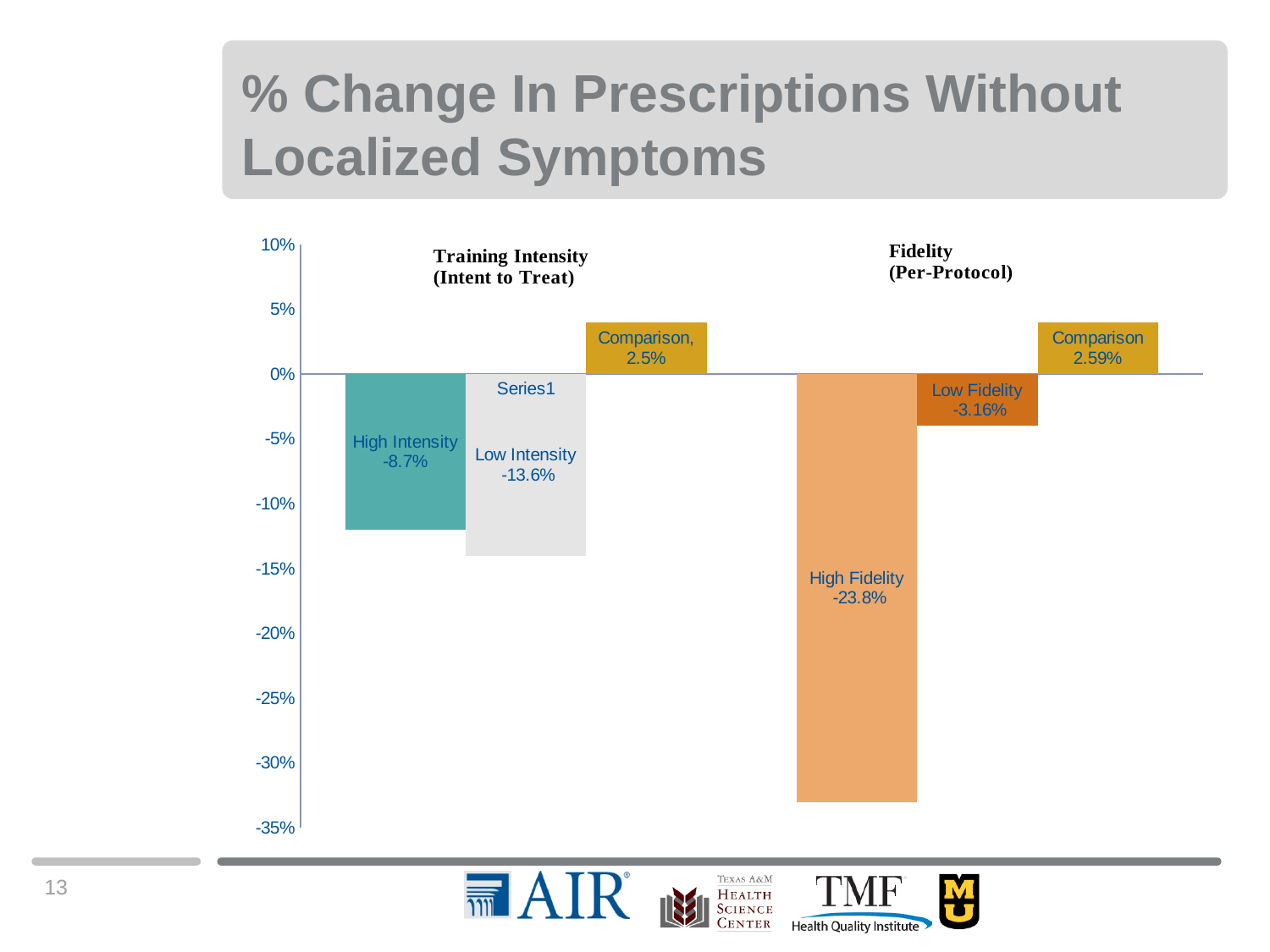

# % Change In Prescriptions Without Localized Symptoms

### Chart

| Category | High | Low | Comparison |
|---|---|---|---|
|  | -0.12000000000000002 | -0.14 | 0.04000000000000006 |
|  | -0.33000000000000057 | -0.04000000000000006 | 0.04000000000000006 |